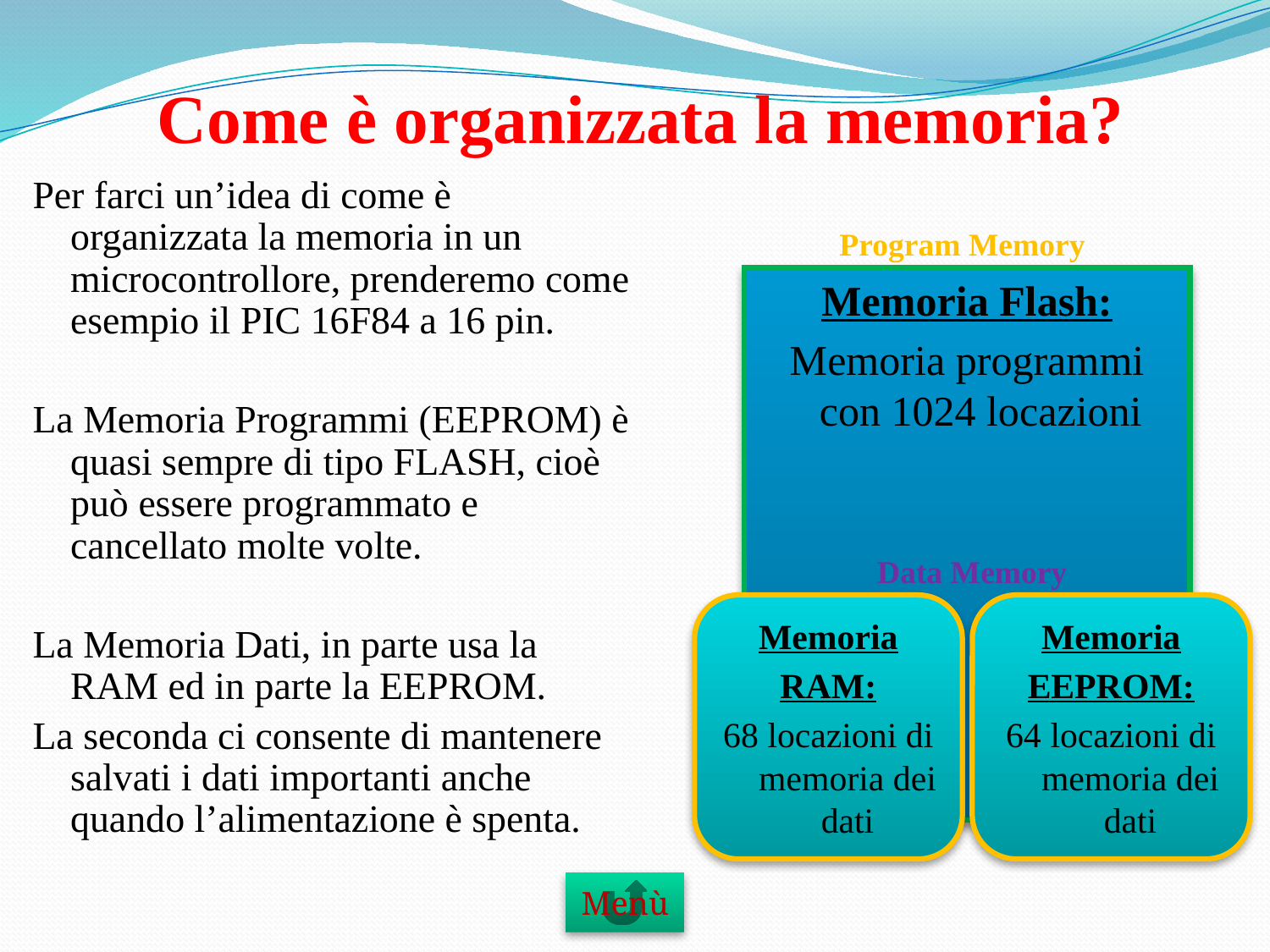

# Come è organizzata la memoria?
Per farci un’idea di come è organizzata la memoria in un microcontrollore, prenderemo come esempio il PIC 16F84 a 16 pin.

La Memoria Programmi (EEPROM) è quasi sempre di tipo FLASH, cioè può essere programmato e cancellato molte volte.

La Memoria Dati, in parte usa la RAM ed in parte la EEPROM.
La seconda ci consente di mantenere salvati i dati importanti anche quando l’alimentazione è spenta.
Program Memory
Memoria Flash:
Memoria programmi con 1024 locazioni
Data Memory
Memoria
RAM:
68 locazioni di memoria dei dati
Memoria
EEPROM:
64 locazioni di memoria dei dati
Menù